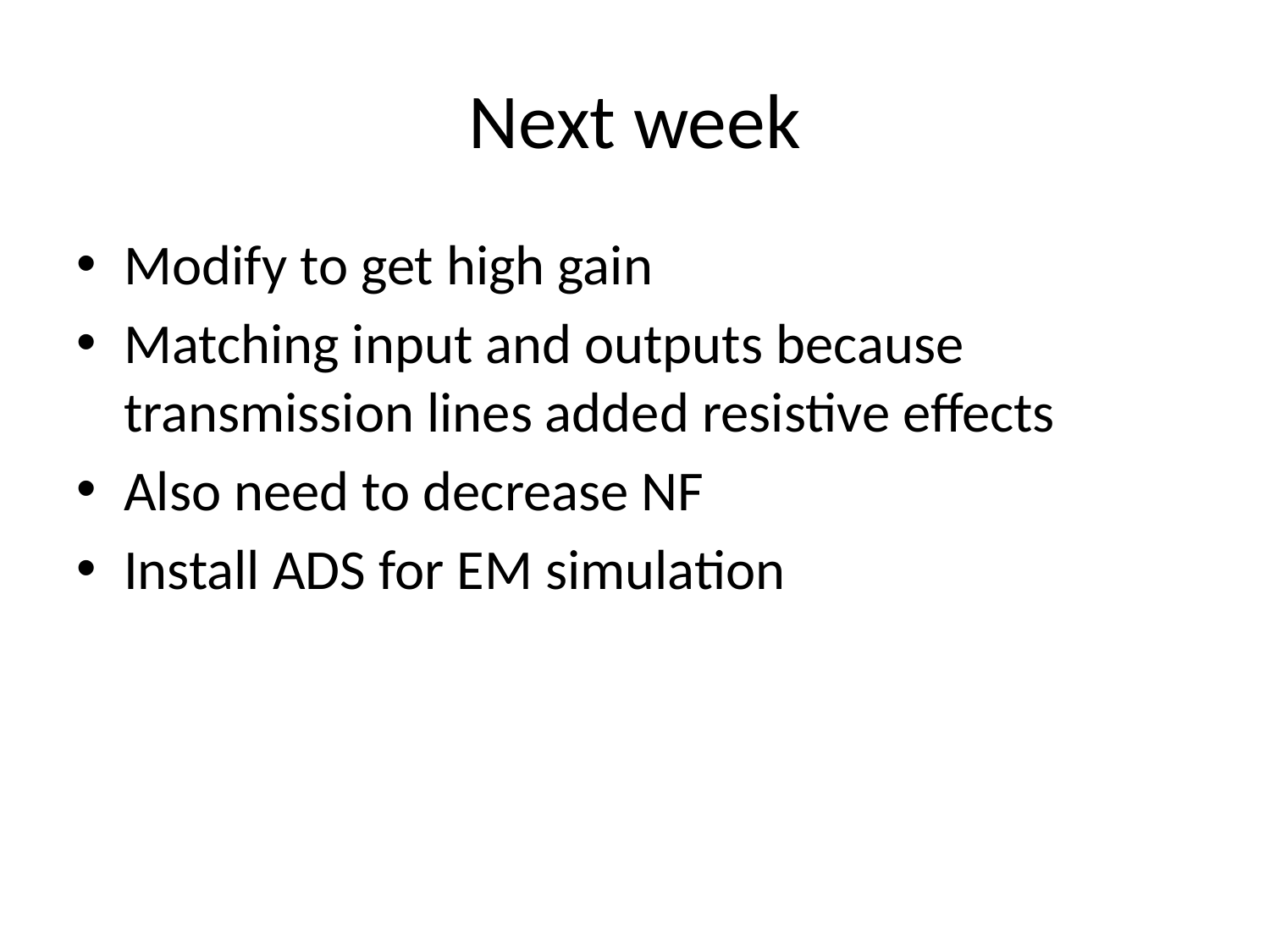

# Next week
Modify to get high gain
Matching input and outputs because transmission lines added resistive effects
Also need to decrease NF
Install ADS for EM simulation